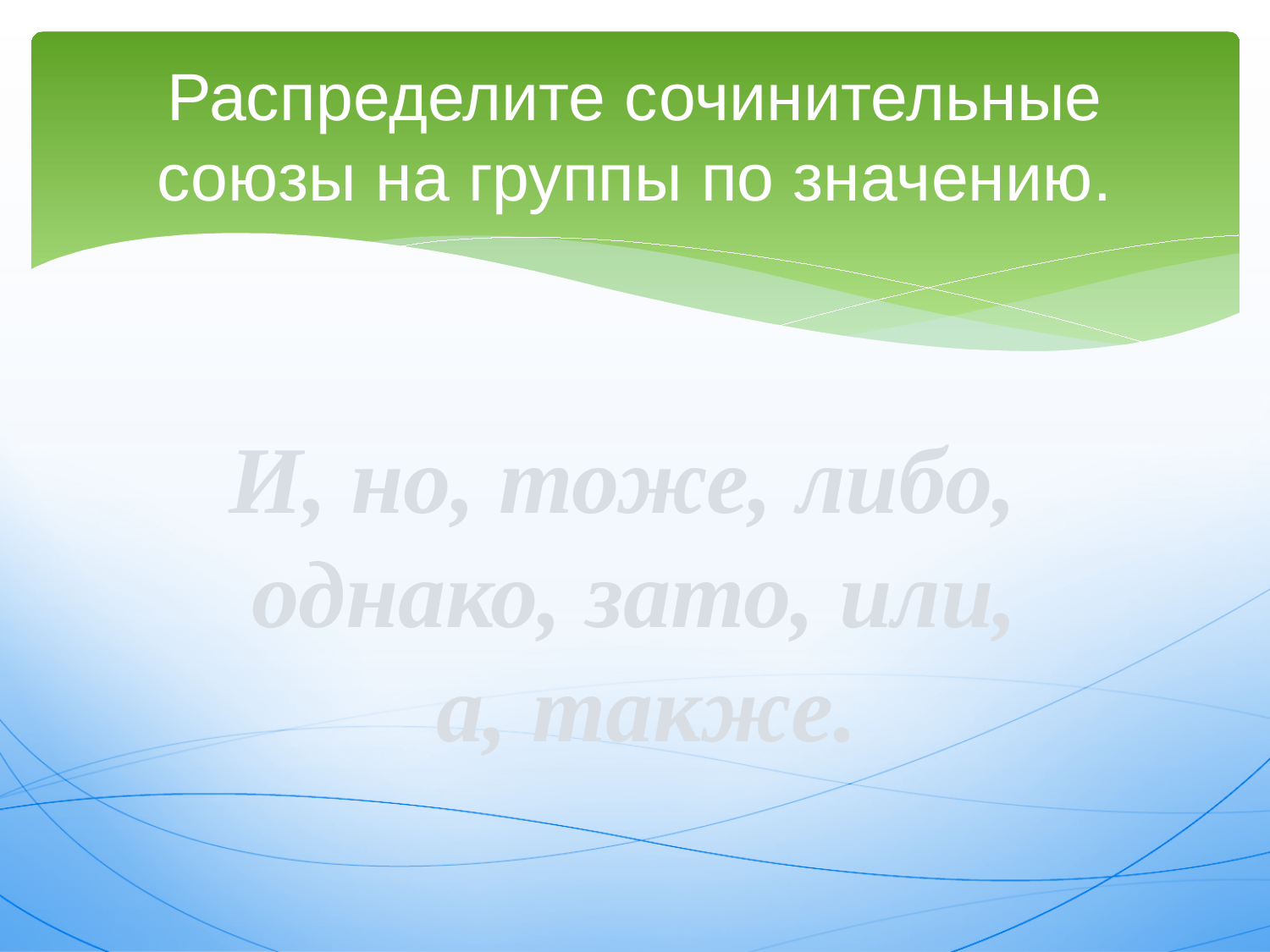

# Распределите сочинительные союзы на группы по значению.

И, но, тоже, либо,
однако, зато, или,
 а, также.